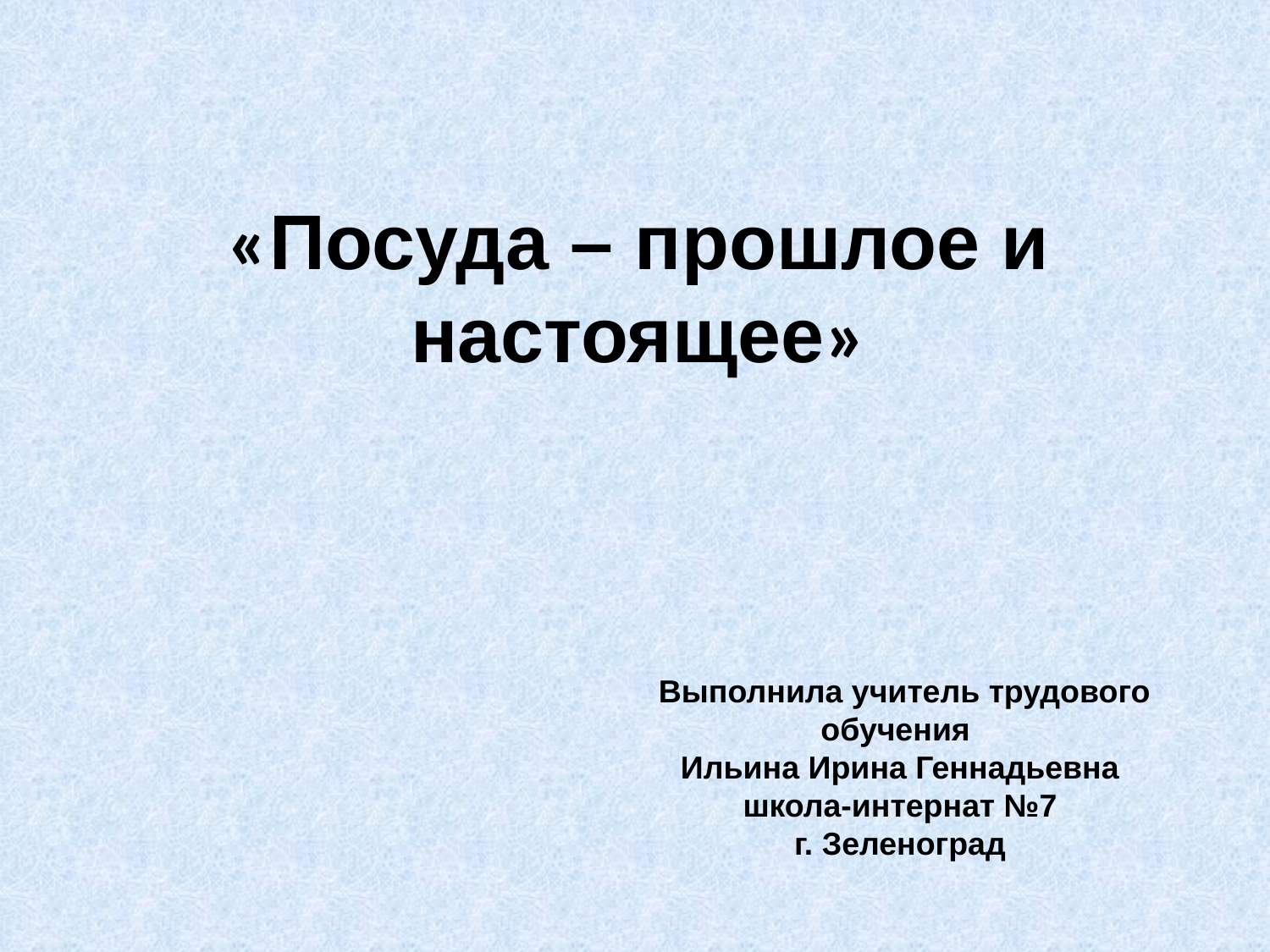

«Посуда – прошлое и настоящее»
 Выполнила учитель трудового обучения
Ильина Ирина Геннадьевна
школа-интернат №7
г. Зеленоград